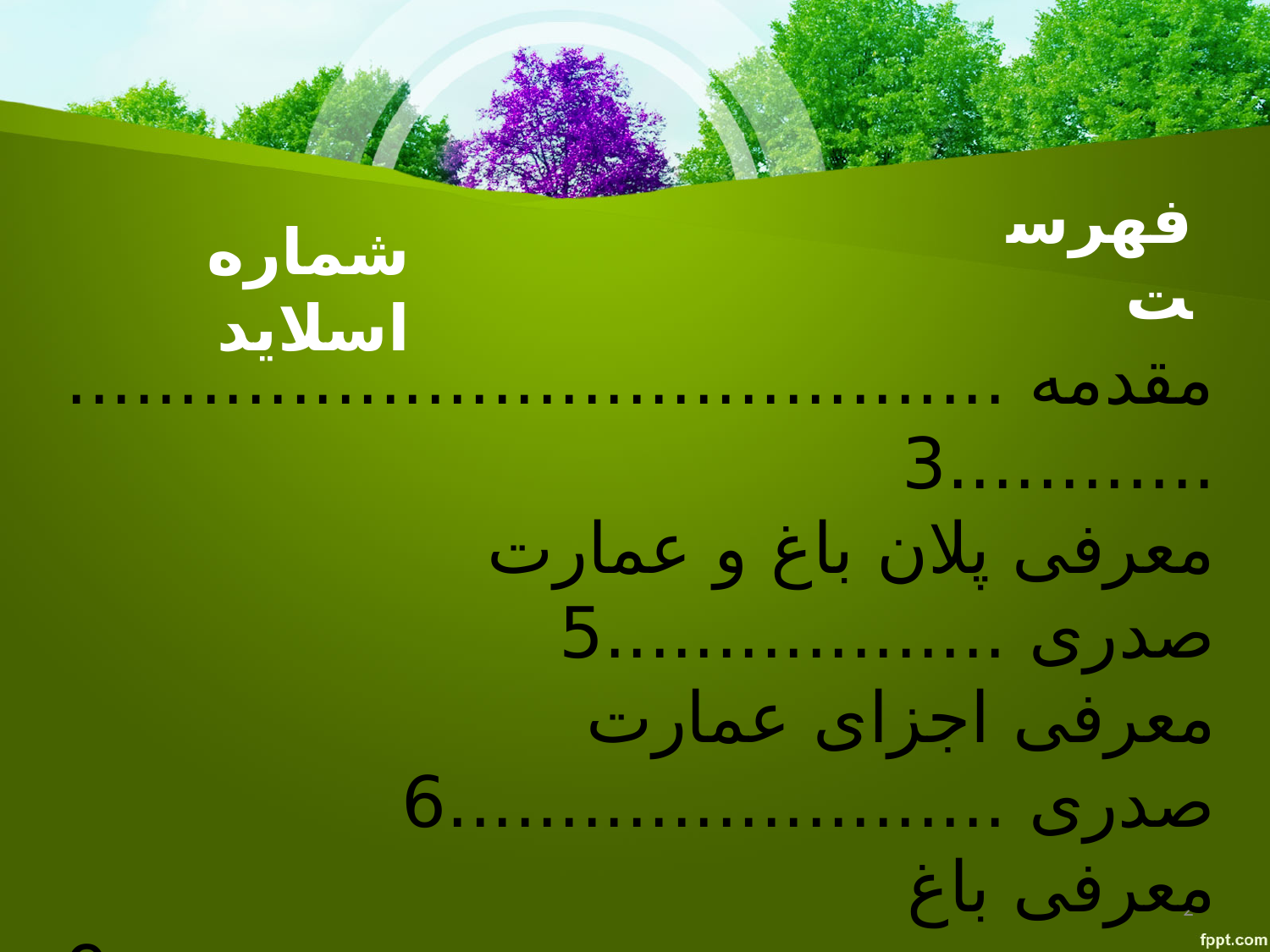

شماره اسلاید
# فهرست
مقدمه ......................................................3
معرفی پلان باغ و عمارت صدری ..................5
معرفی اجزای عمارت صدری .........................6
معرفی باغ صدری ........................................9
مرمت و احیای باغ صدری ............................11
افتتاح مجموعه باغ صدری ..........................12
2